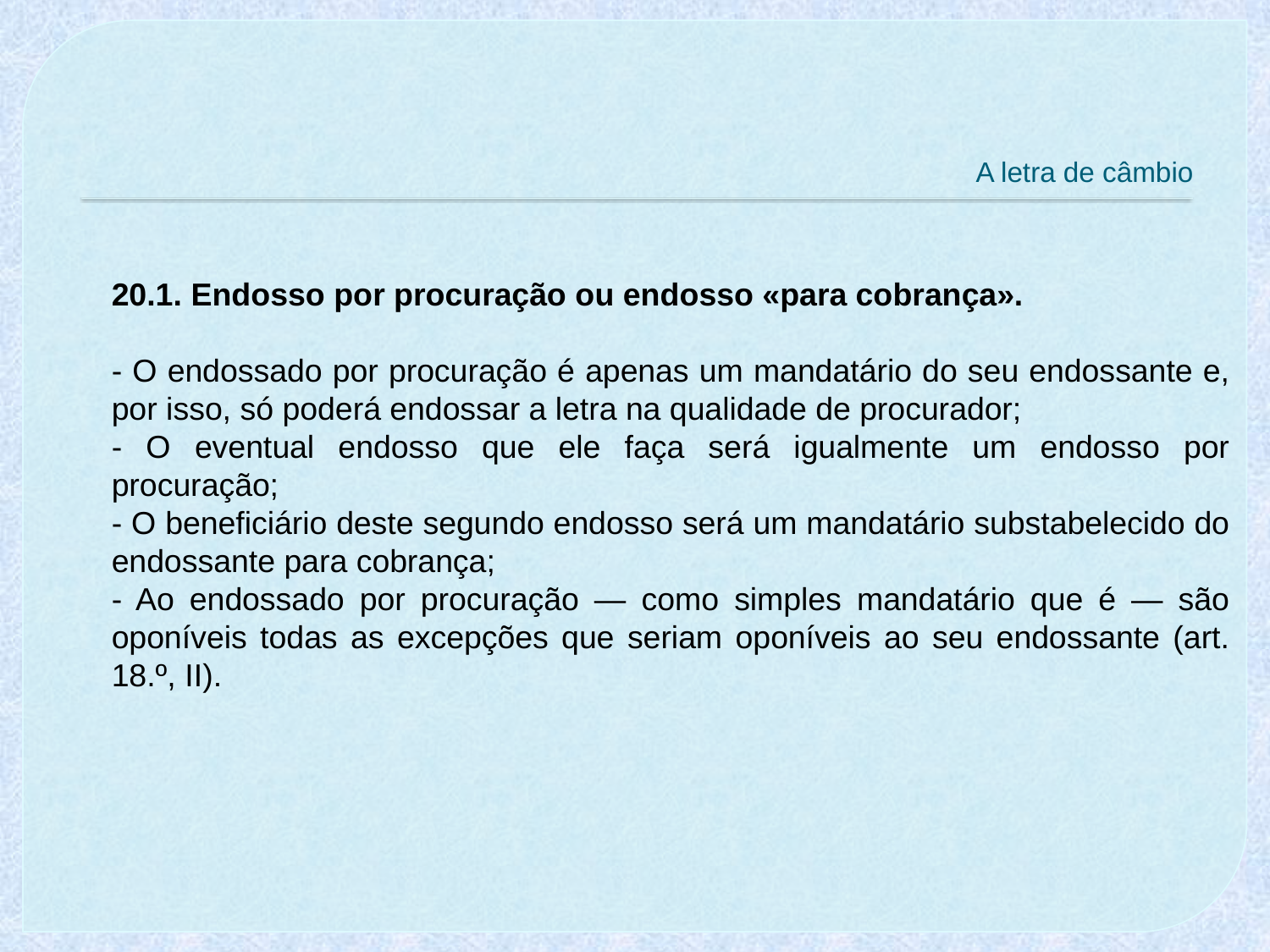

# A letra de câmbio

20.1. Endosso por procuração ou endosso «para cobrança».

- O endossado por procuração é apenas um mandatário do seu endossante e, por isso, só poderá endossar a letra na qualidade de procurador;
- O eventual endosso que ele faça será igualmente um endosso por procuração;
- O beneficiário deste segundo endosso será um mandatário substabelecido do endossante para cobrança;
- Ao endossado por procuração — como simples mandatário que é — são oponíveis todas as excepções que seriam oponíveis ao seu endossante (art. 18.º, II).